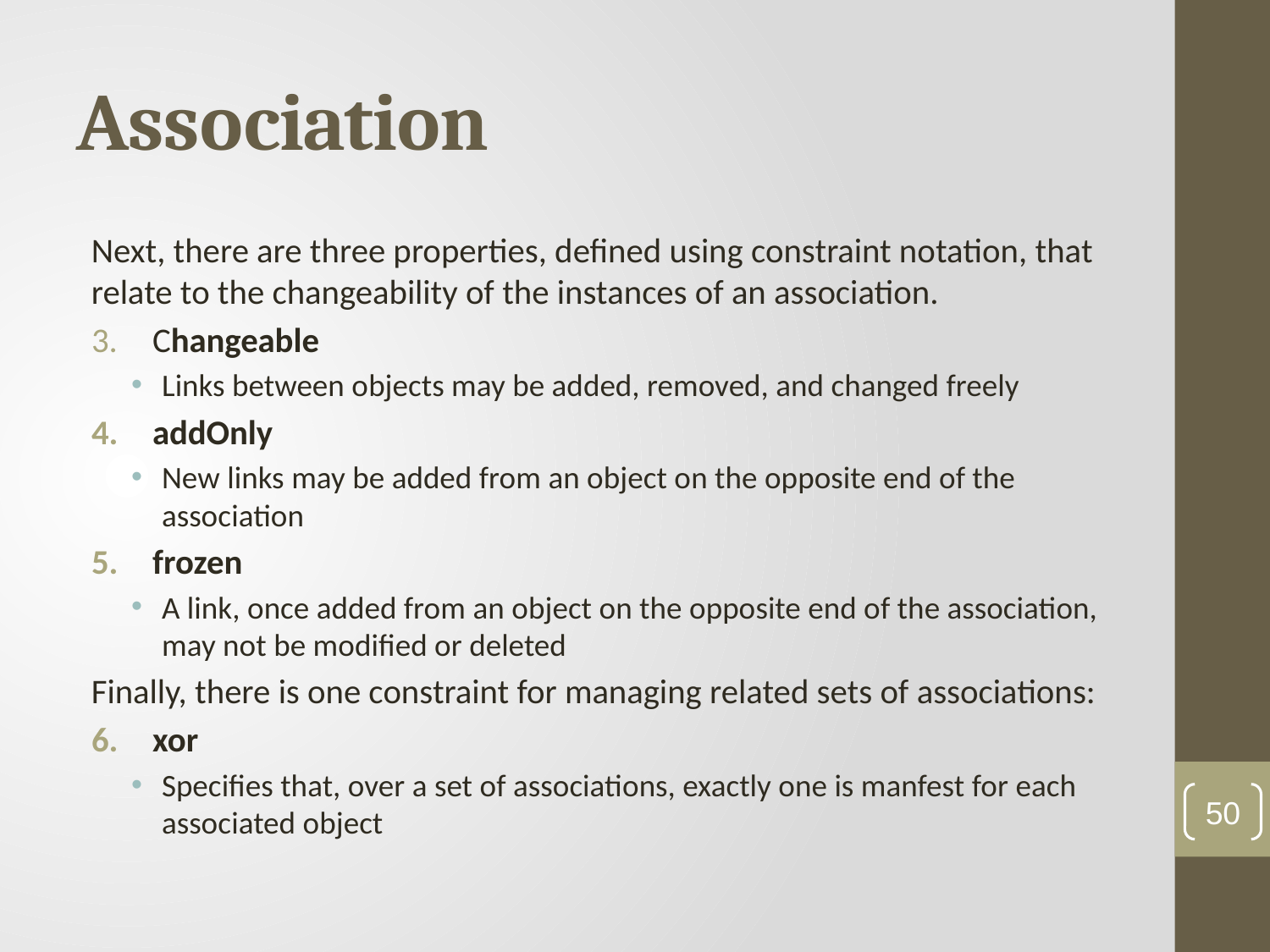

# Association
Next, there are three properties, defined using constraint notation, that relate to the changeability of the instances of an association.
Changeable
Links between objects may be added, removed, and changed freely
addOnly
New links may be added from an object on the opposite end of the association
frozen
A link, once added from an object on the opposite end of the association, may not be modified or deleted
Finally, there is one constraint for managing related sets of associations:
xor
Specifies that, over a set of associations, exactly one is manfest for each associated object
50